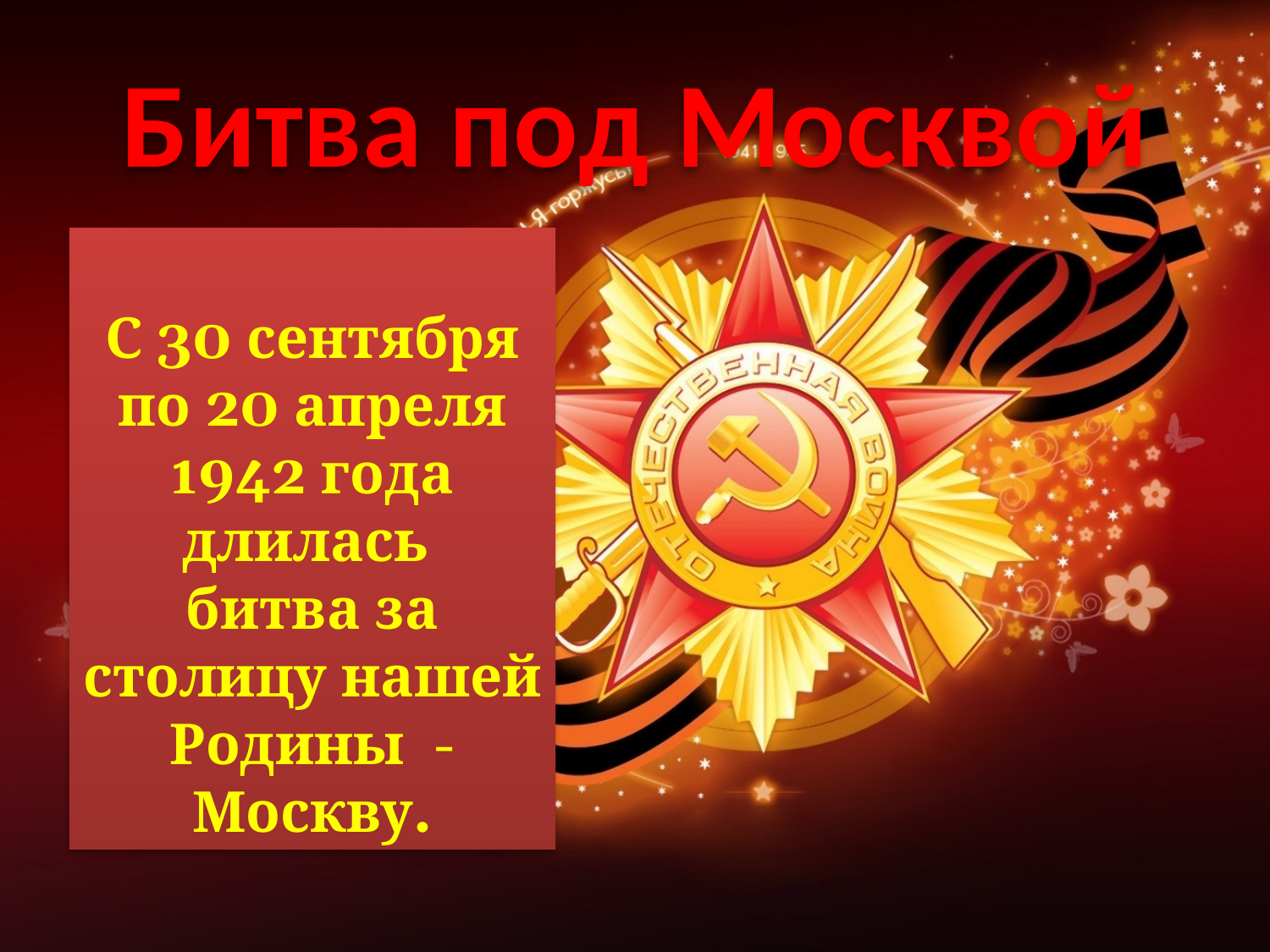

# Битва под Москвой

С 30 сентября по 20 апреля 1942 года длилась
битва за столицу нашей Родины  - Москву.